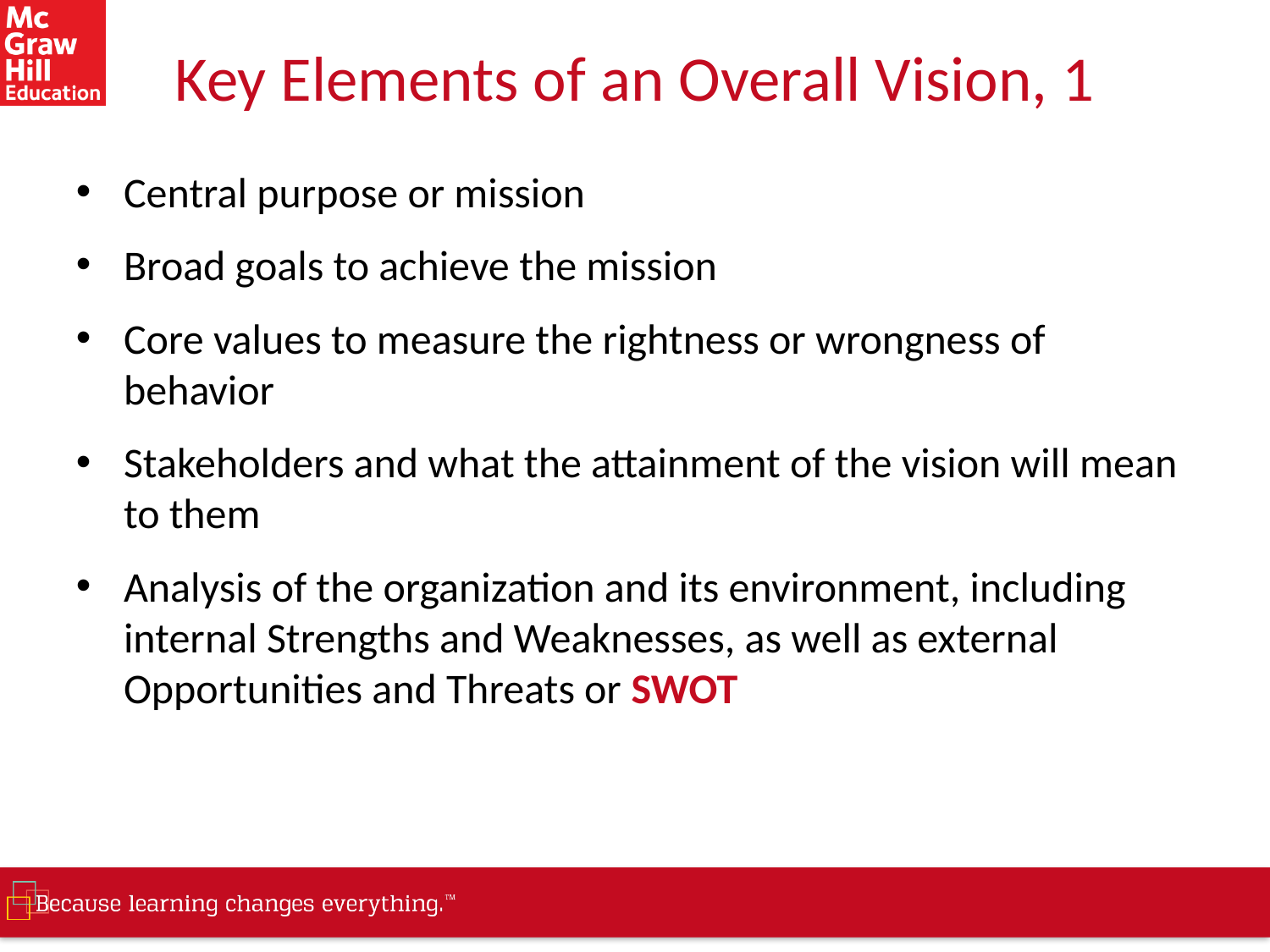

# Key Elements of an Overall Vision, 1
Central purpose or mission
Broad goals to achieve the mission
Core values to measure the rightness or wrongness of behavior
Stakeholders and what the attainment of the vision will mean to them
Analysis of the organization and its environment, including internal Strengths and Weaknesses, as well as external Opportunities and Threats or SWOT